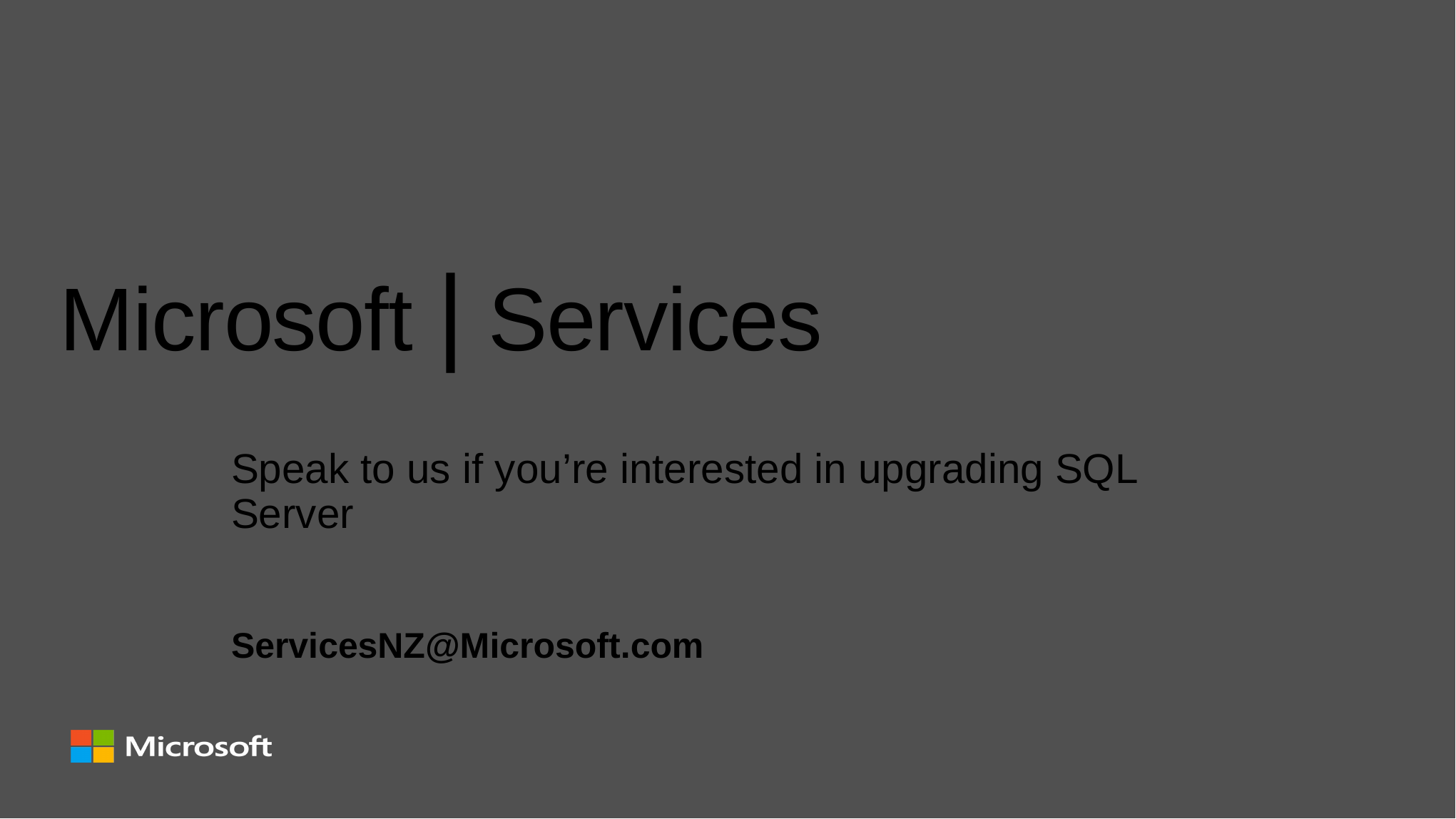

# Microsoft | Services
Speak to us if you’re interested in upgrading SQL Server

ServicesNZ@Microsoft.com